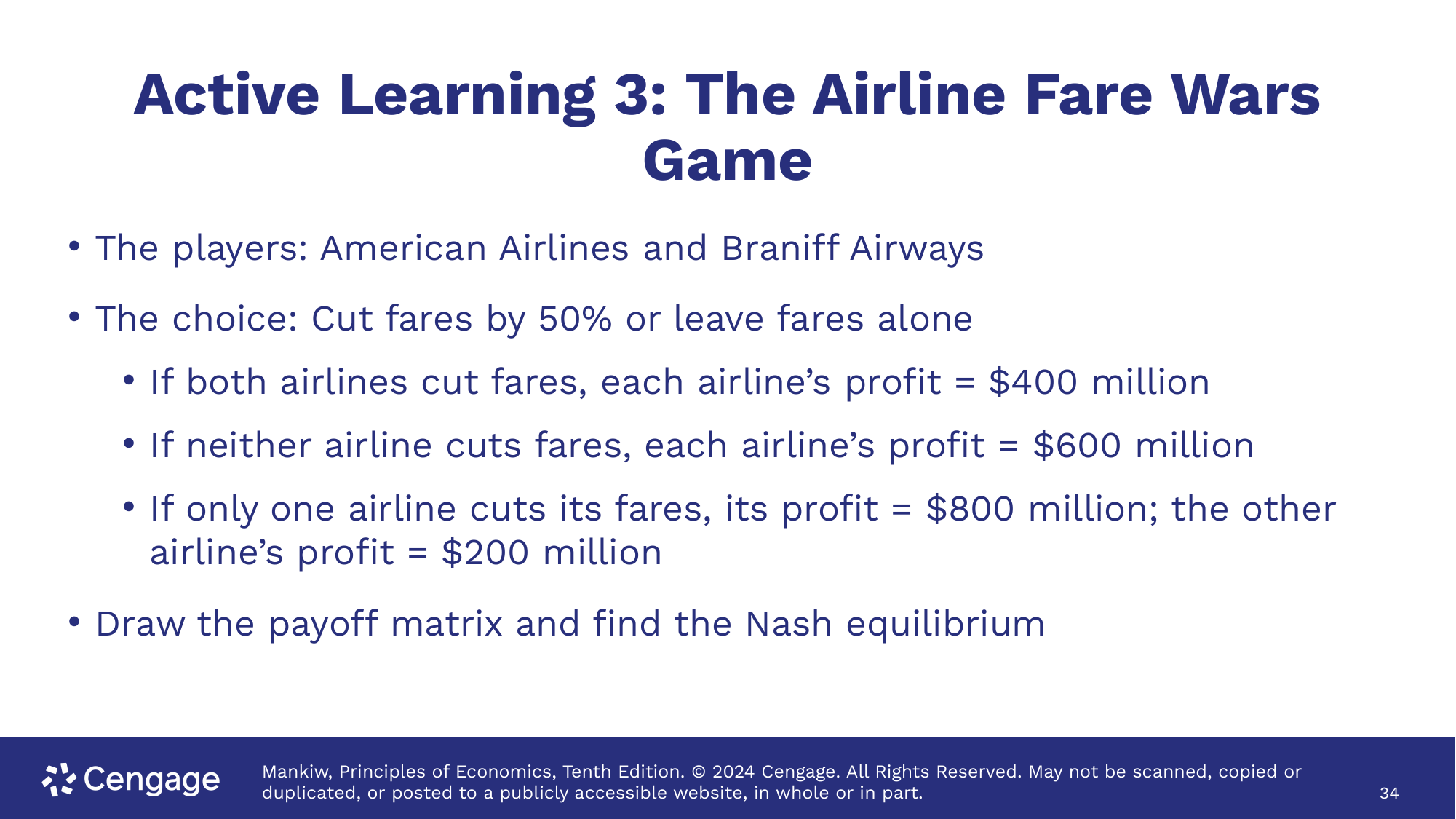

# Active Learning 3: The Airline Fare Wars Game
The players: American Airlines and Braniff Airways
The choice: Cut fares by 50% or leave fares alone
If both airlines cut fares, each airline’s profit = $400 million
If neither airline cuts fares, each airline’s profit = $600 million
If only one airline cuts its fares, its profit = $800 million; the other airline’s profit = $200 million
Draw the payoff matrix and find the Nash equilibrium